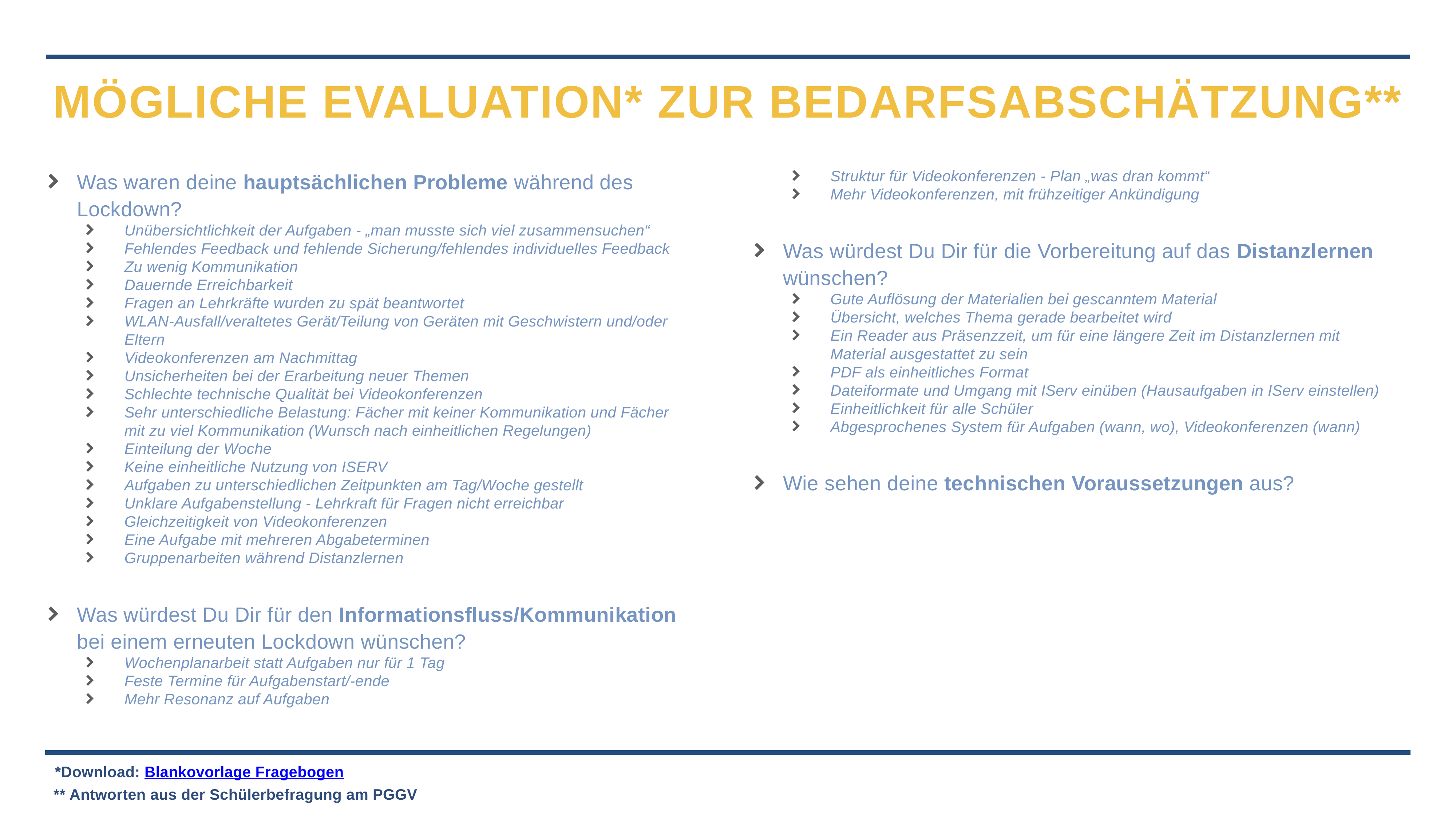

# Mögliche Evaluation* zur Bedarfsabschätzung**
Was waren deine hauptsächlichen Probleme während des Lockdown?
Unübersichtlichkeit der Aufgaben - „man musste sich viel zusammensuchen“
Fehlendes Feedback und fehlende Sicherung/fehlendes individuelles Feedback
Zu wenig Kommunikation
Dauernde Erreichbarkeit
Fragen an Lehrkräfte wurden zu spät beantwortet
WLAN-Ausfall/veraltetes Gerät/Teilung von Geräten mit Geschwistern und/oder Eltern
Videokonferenzen am Nachmittag
Unsicherheiten bei der Erarbeitung neuer Themen
Schlechte technische Qualität bei Videokonferenzen
Sehr unterschiedliche Belastung: Fächer mit keiner Kommunikation und Fächer mit zu viel Kommunikation (Wunsch nach einheitlichen Regelungen)
Einteilung der Woche
Keine einheitliche Nutzung von ISERV
Aufgaben zu unterschiedlichen Zeitpunkten am Tag/Woche gestellt
Unklare Aufgabenstellung - Lehrkraft für Fragen nicht erreichbar
Gleichzeitigkeit von Videokonferenzen
Eine Aufgabe mit mehreren Abgabeterminen
Gruppenarbeiten während Distanzlernen
Was würdest Du Dir für den Informationsfluss/Kommunikation bei einem erneuten Lockdown wünschen?
Wochenplanarbeit statt Aufgaben nur für 1 Tag
Feste Termine für Aufgabenstart/-ende
Mehr Resonanz auf Aufgaben
Struktur für Videokonferenzen - Plan „was dran kommt“
Mehr Videokonferenzen, mit frühzeitiger Ankündigung
Was würdest Du Dir für die Vorbereitung auf das Distanzlernen wünschen?
Gute Auflösung der Materialien bei gescanntem Material
Übersicht, welches Thema gerade bearbeitet wird
Ein Reader aus Präsenzzeit, um für eine längere Zeit im Distanzlernen mit Material ausgestattet zu sein
PDF als einheitliches Format
Dateiformate und Umgang mit IServ einüben (Hausaufgaben in IServ einstellen)
Einheitlichkeit für alle Schüler
Abgesprochenes System für Aufgaben (wann, wo), Videokonferenzen (wann)
Wie sehen deine technischen Voraussetzungen aus?
*Download: Blankovorlage Fragebogen
** Antworten aus der Schülerbefragung am PGGV